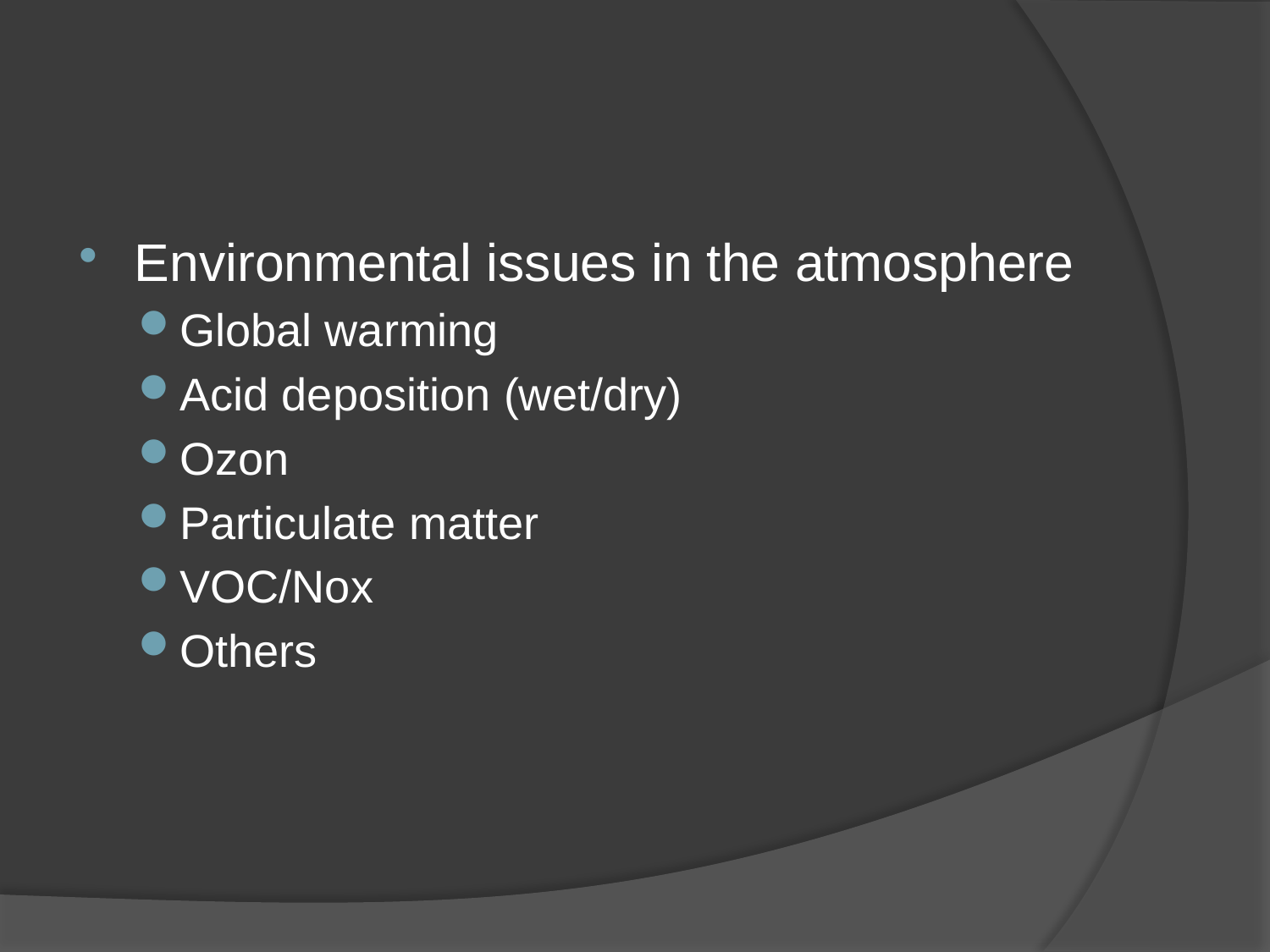

Environmental issues in the atmosphere
Global warming
Acid deposition (wet/dry)
Ozon
Particulate matter
VOC/Nox
Others